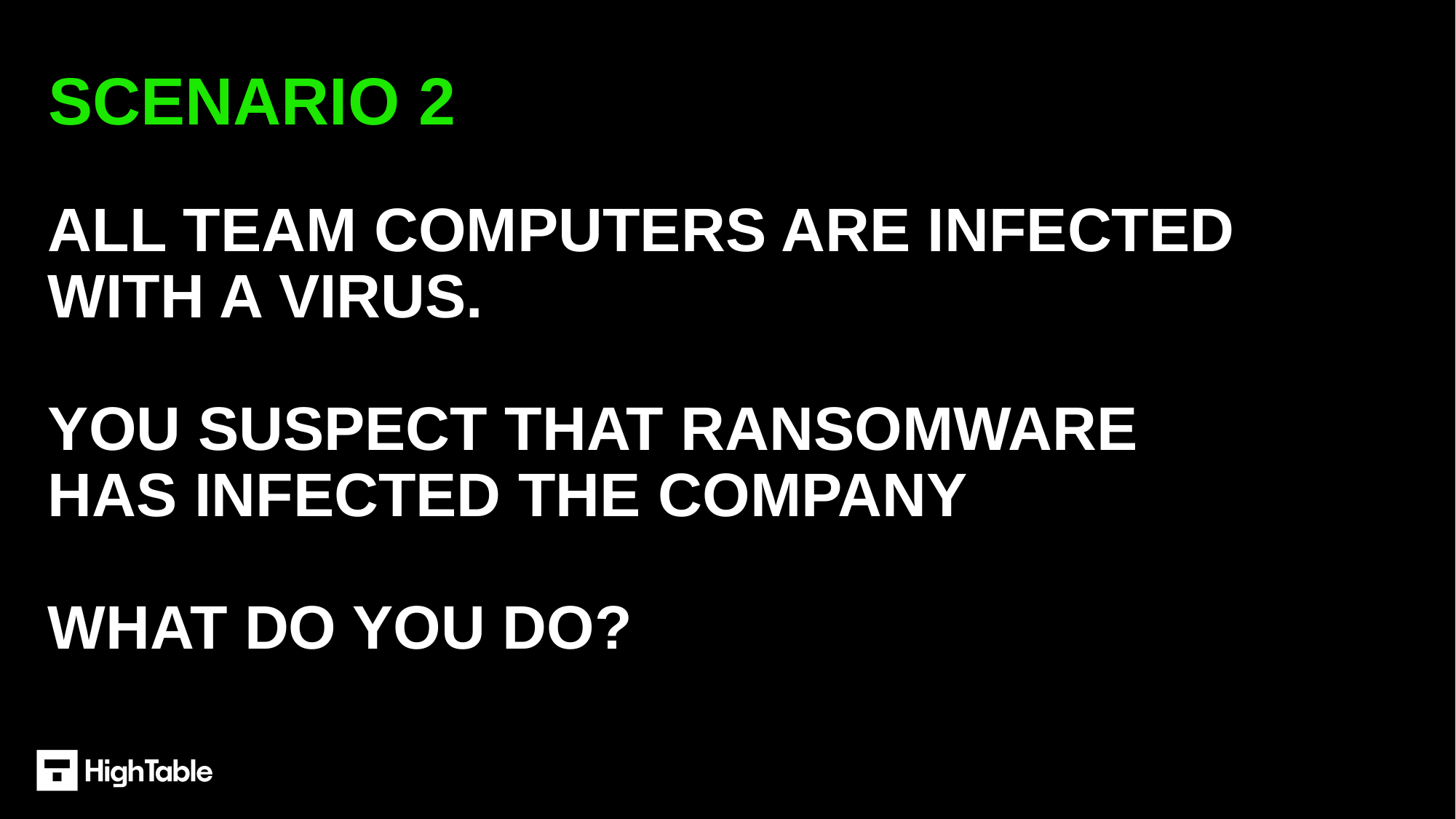

# SCENARIO 2
ALL TEAM COMPUTERS ARE INFECTED WITH A VIRUS.

YOU SUSPECT THAT RANSOMWARE HAS INFECTED THE COMPANY

WHAT DO YOU DO?